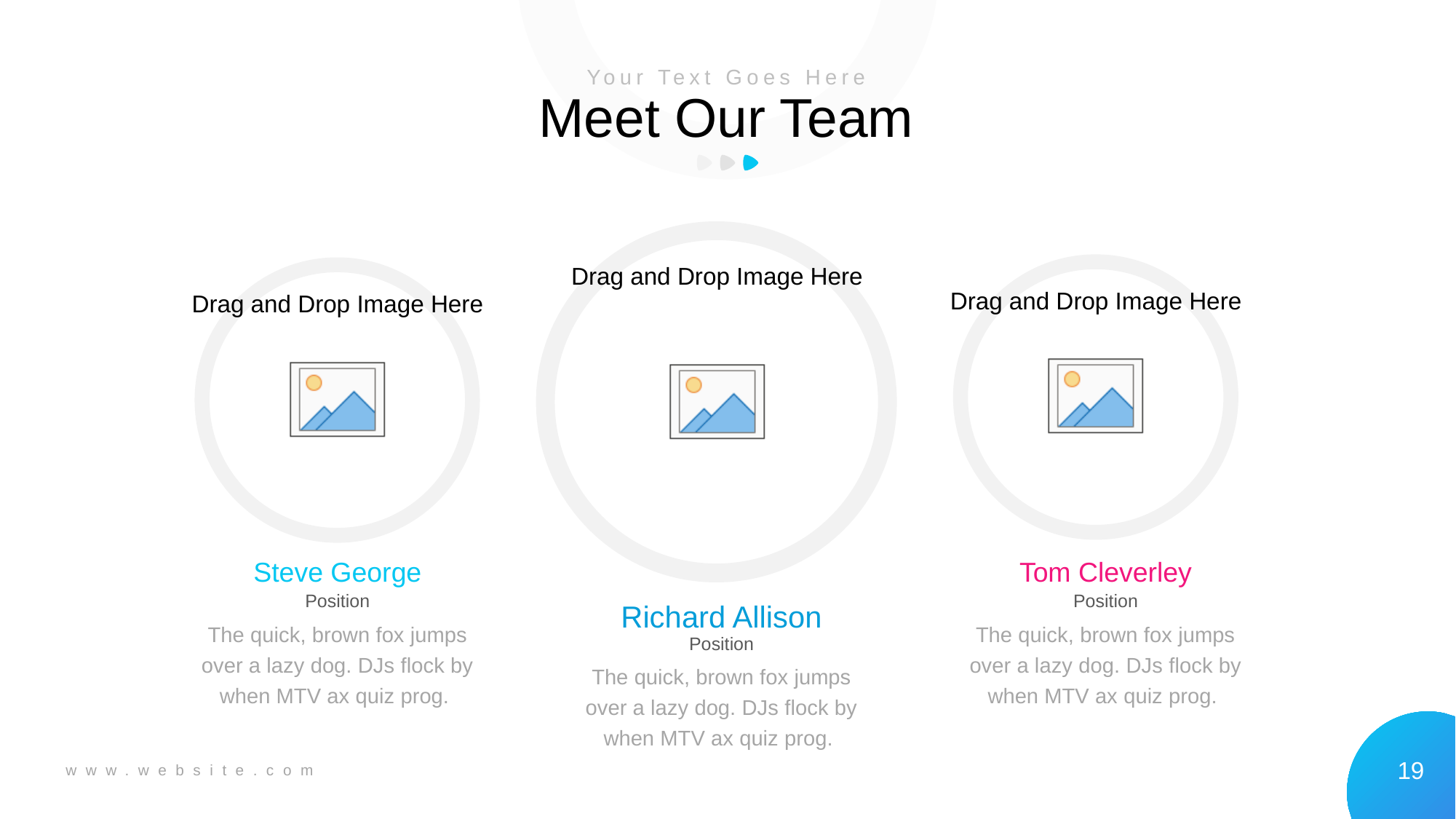

Your Text Goes Here

# Meet Our Team

Steve George
Tom Cleverley
Position
Position
Richard Allison
The quick, brown fox jumps over a lazy dog. DJs flock by when MTV ax quiz prog.
The quick, brown fox jumps over a lazy dog. DJs flock by when MTV ax quiz prog.
Position
The quick, brown fox jumps over a lazy dog. DJs flock by when MTV ax quiz prog.